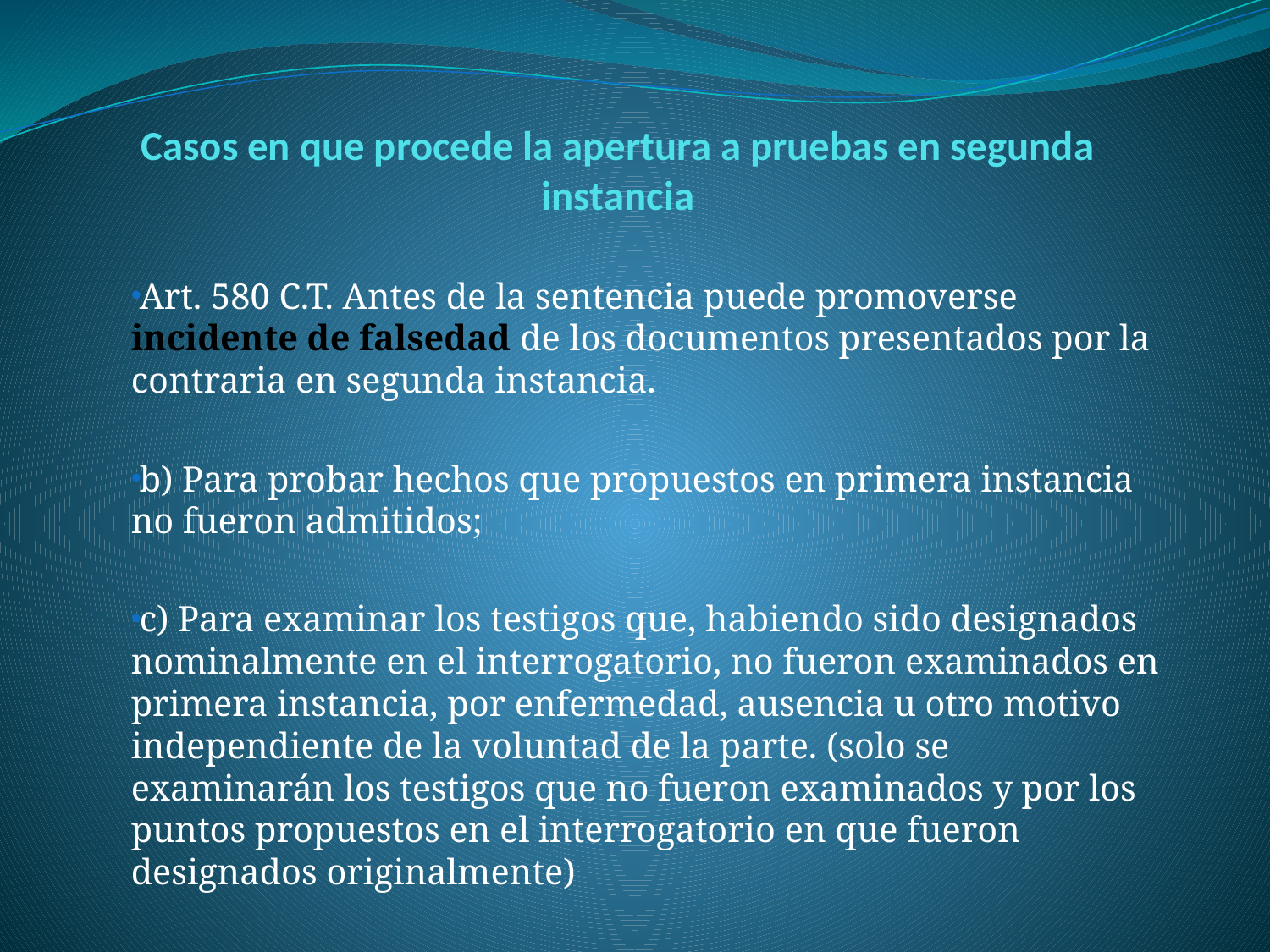

# Casos en que procede la apertura a pruebas en segunda instancia
Art. 580 C.T. Antes de la sentencia puede promoverse incidente de falsedad de los documentos presentados por la contraria en segunda instancia.

b) Para probar hechos que propuestos en primera instancia no fueron admitidos;

c) Para examinar los testigos que, habiendo sido designados nominalmente en el interrogatorio, no fueron examinados en primera instancia, por enfermedad, ausencia u otro motivo independiente de la voluntad de la parte. (solo se examinarán los testigos que no fueron examinados y por los puntos propuestos en el interrogatorio en que fueron designados originalmente)